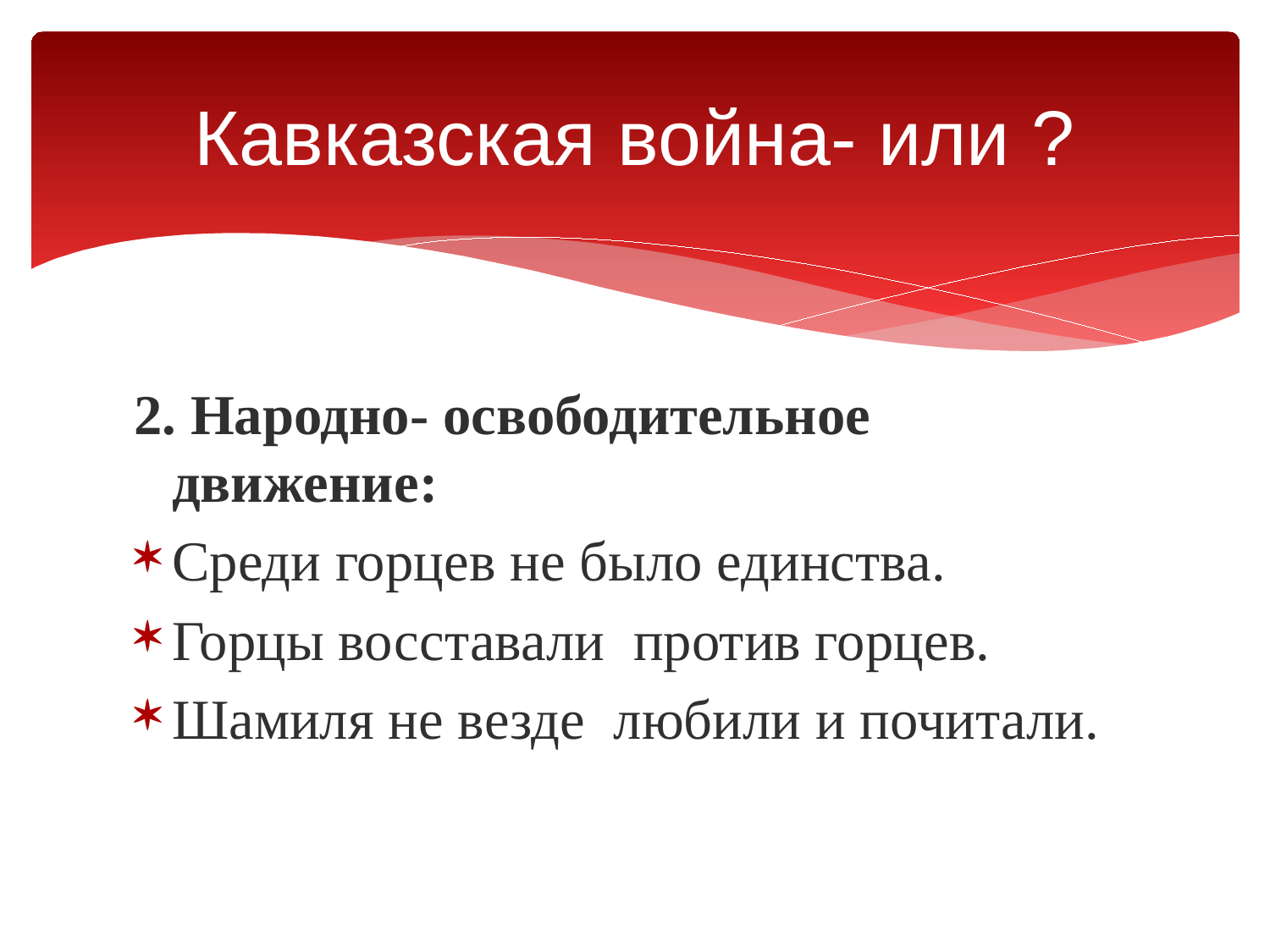

# Кавказская война- или ?
2. Народно- освободительное движение:
Среди горцев не было единства.
Горцы восставали  против горцев.
Шамиля не везде  любили и почитали.